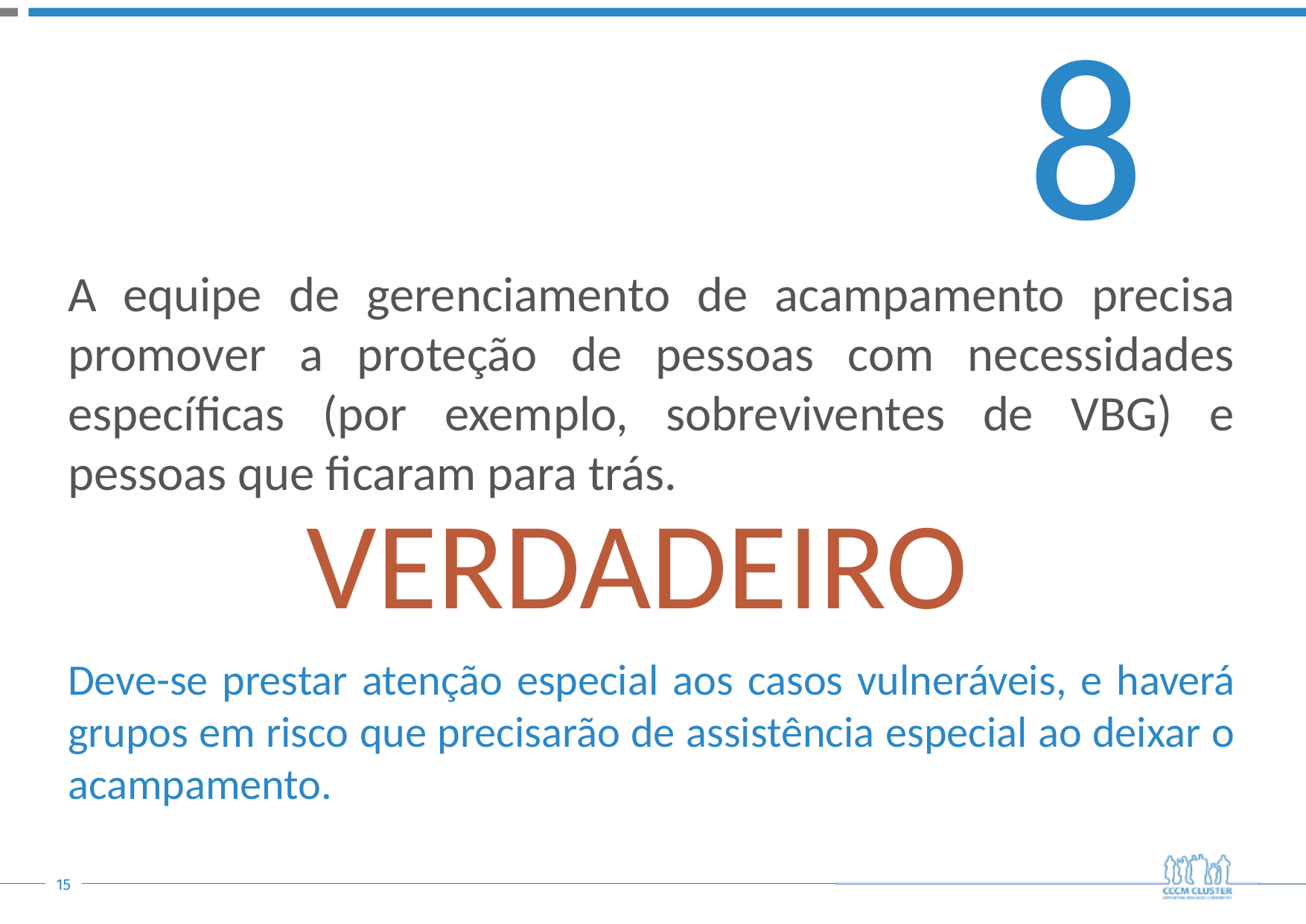

8
A equipe de gerenciamento de acampamento precisa promover a proteção de pessoas com necessidades específicas (por exemplo, sobreviventes de VBG) e pessoas que ficaram para trás.
VERDADEIRO
Deve-se prestar atenção especial aos casos vulneráveis, e haverá grupos em risco que precisarão de assistência especial ao deixar o acampamento.